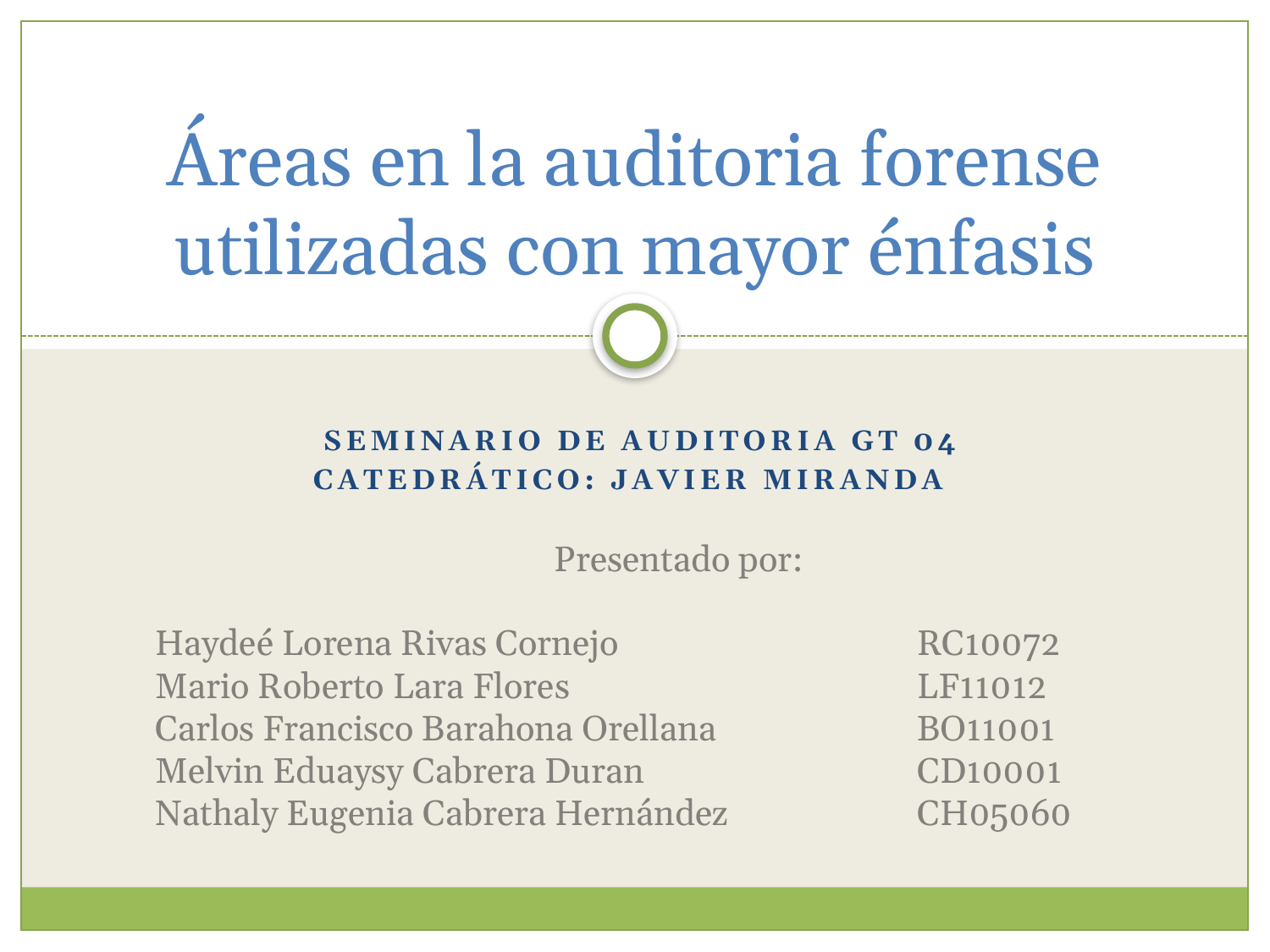

# Áreas en la auditoria forense utilizadas con mayor énfasis
Seminario de Auditoria GT 04
Catedrático: Javier Miranda
Presentado por:

Haydeé Lorena Rivas Cornejo 			RC10072
Mario Roberto Lara Flores			LF11012
Carlos Francisco Barahona Orellana		BO11001
Melvin Eduaysy Cabrera Duran			CD10001
Nathaly Eugenia Cabrera Hernández		CH05060